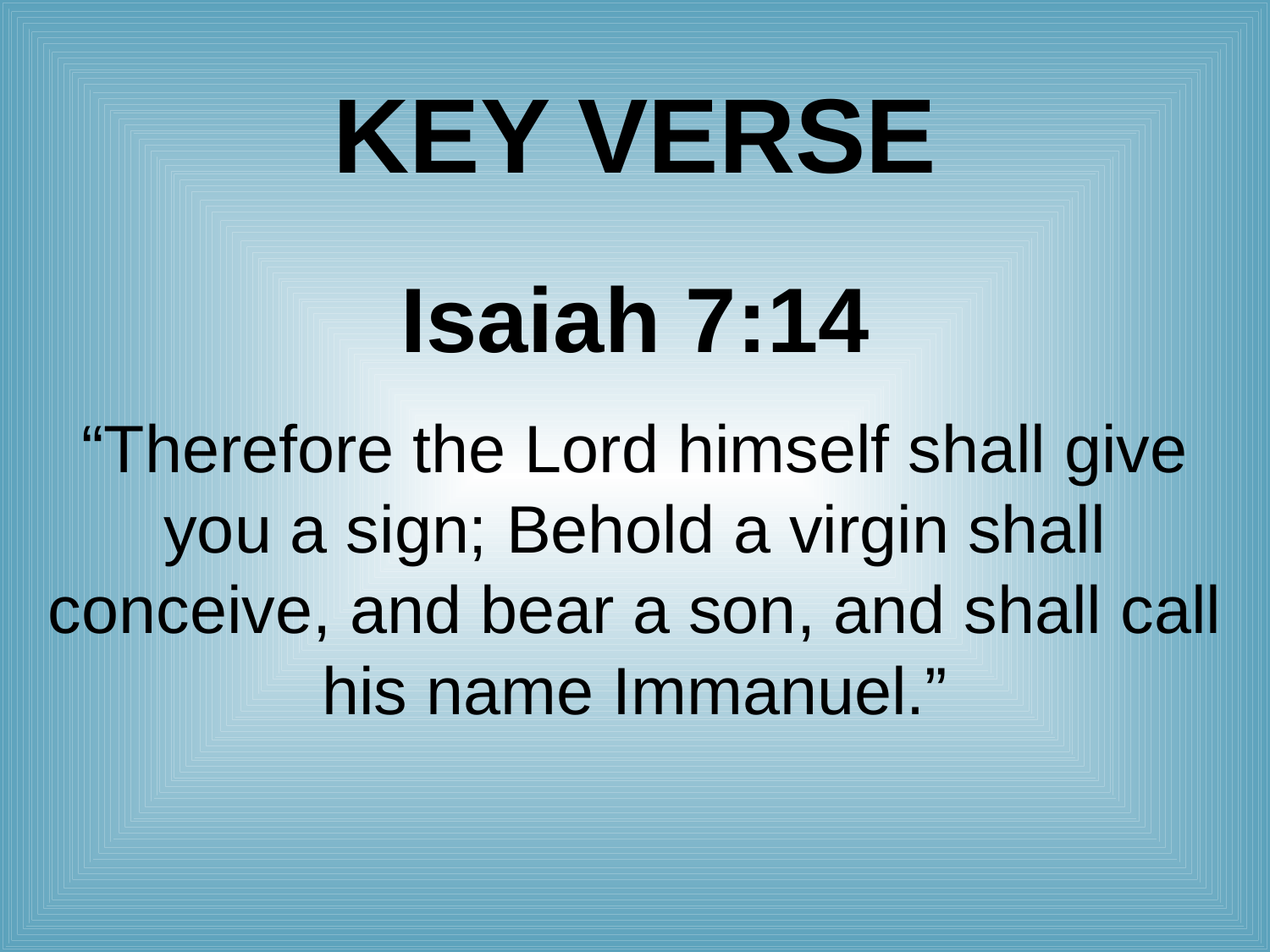

# KEY VERSE
Isaiah 7:14
“Therefore the Lord himself shall give you a sign; Behold a virgin shall conceive, and bear a son, and shall call his name Immanuel.”